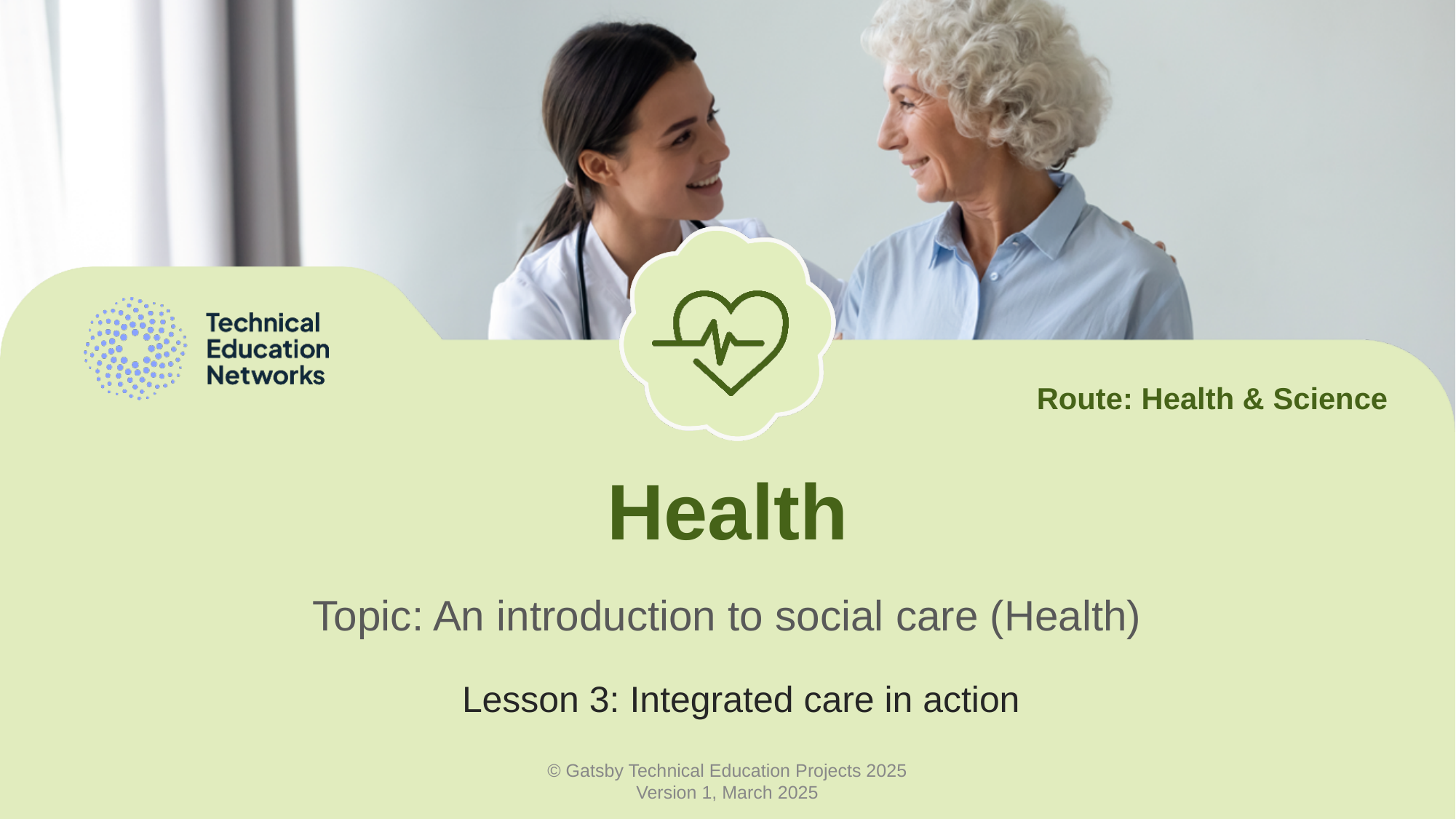

Route: Health & Science
# Health
Topic: An introduction to social care (Health)
Lesson 3: Integrated care in action